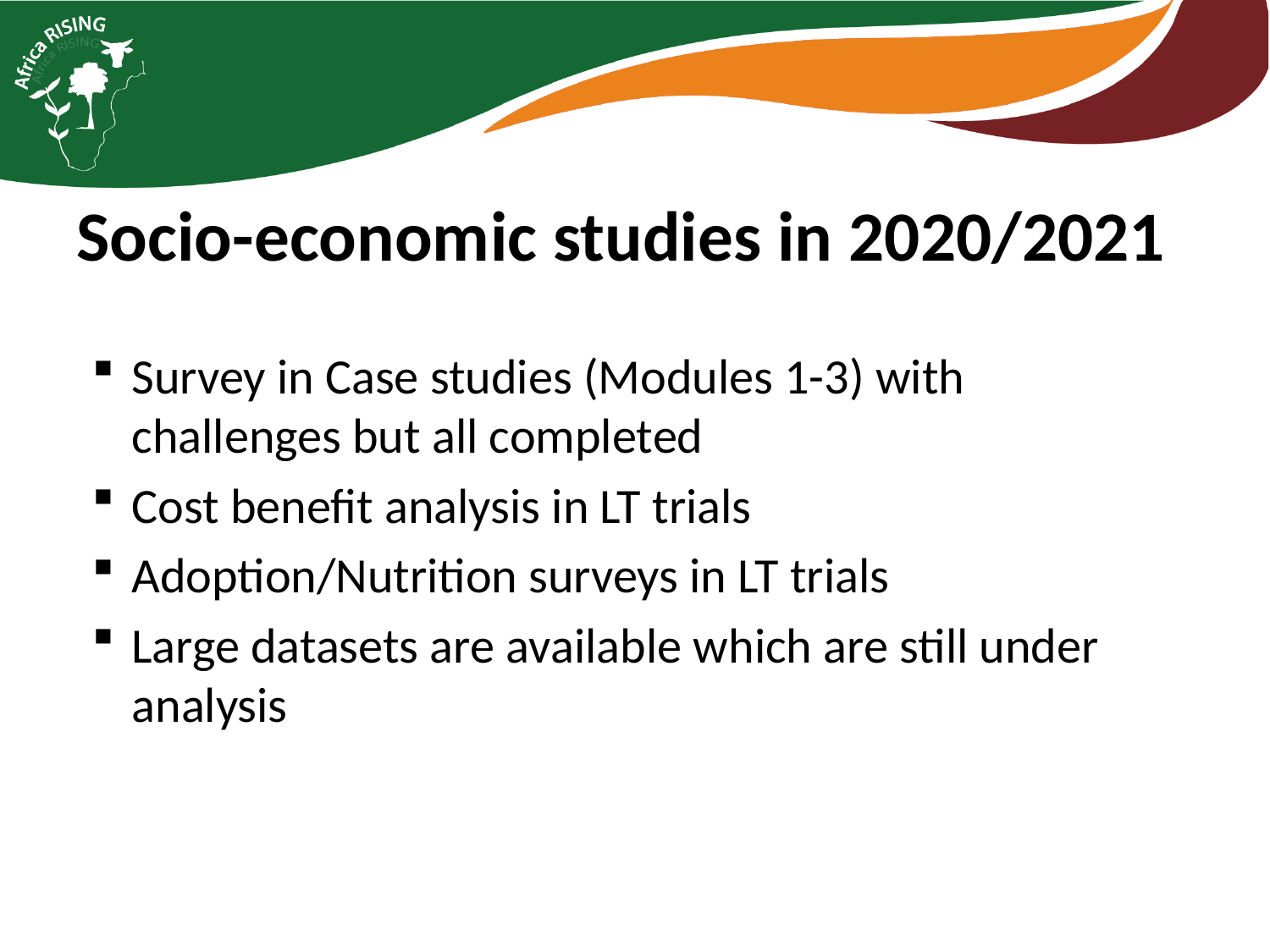

# Socio-economic studies in 2020/2021
Survey in Case studies (Modules 1-3) with challenges but all completed
Cost benefit analysis in LT trials
Adoption/Nutrition surveys in LT trials
Large datasets are available which are still under analysis